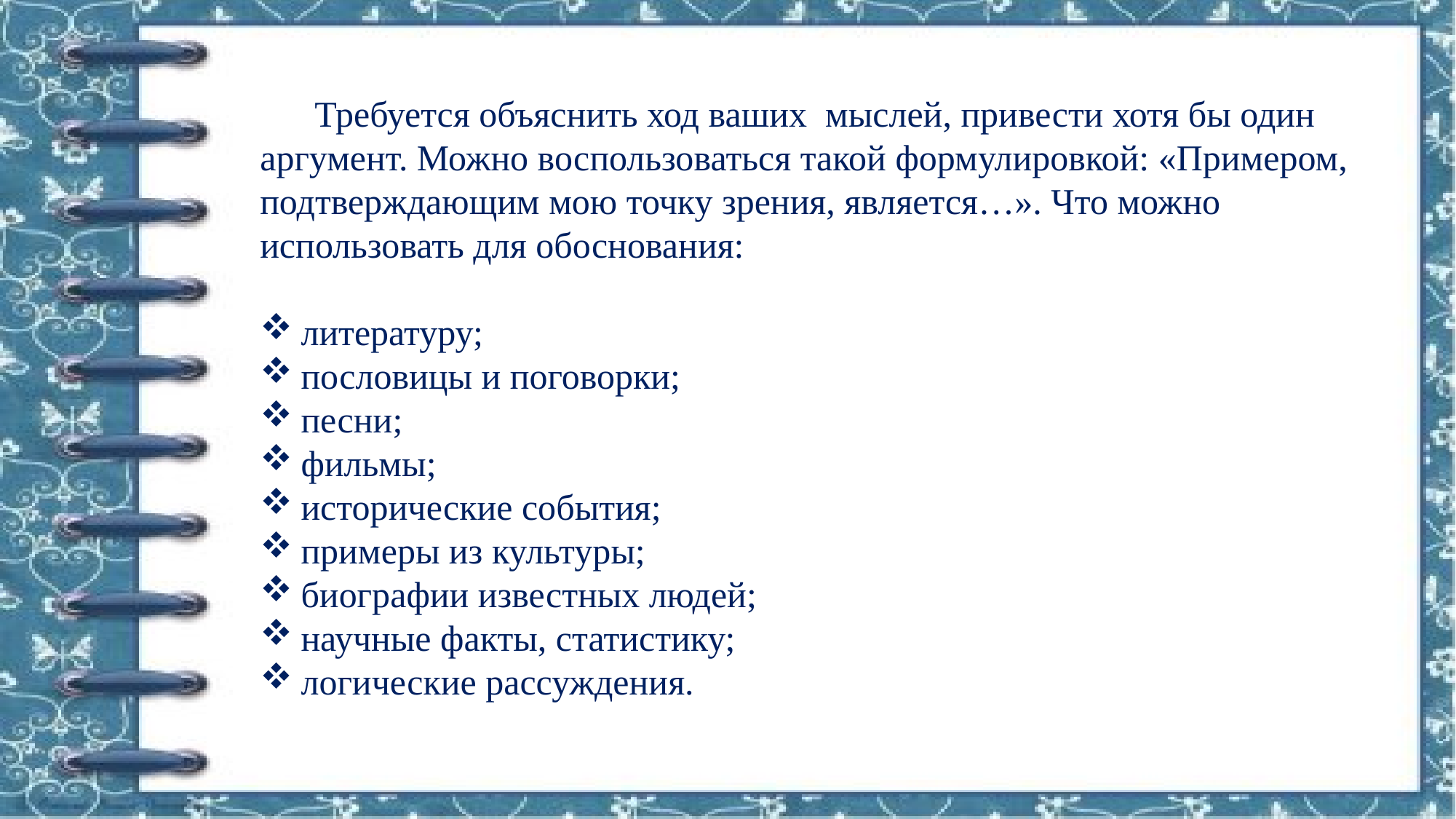

Требуется объяснить ход ваших  мыслей, привести хотя бы один аргумент. Можно воспользоваться такой формулировкой: «Примером, подтверждающим мою точку зрения, является…». Что можно использовать для обоснования:

литературу;
пословицы и поговорки;
песни;
фильмы;
исторические события;
примеры из культуры;
биографии известных людей;
научные факты, статистику;
логические рассуждения.